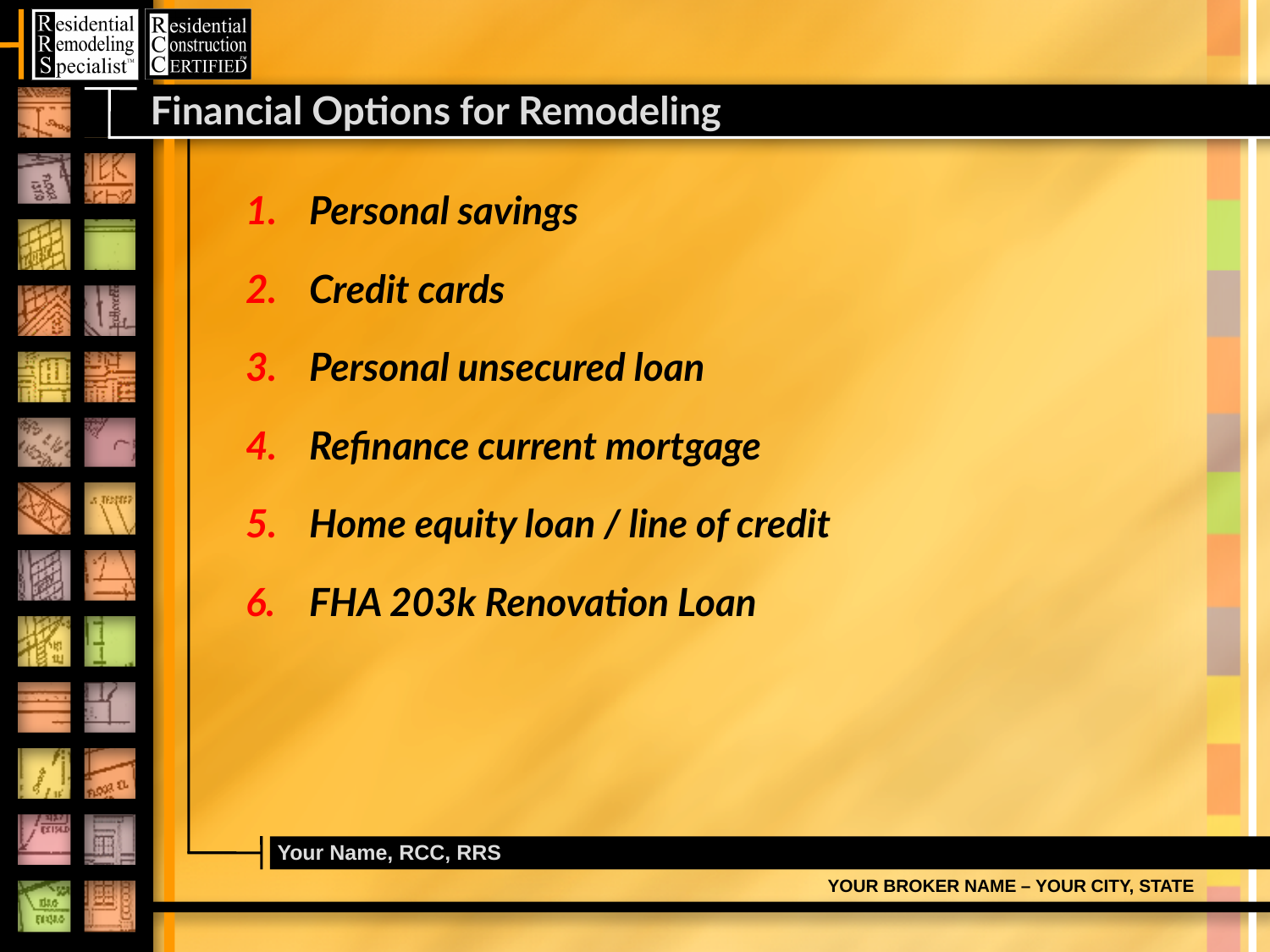

# Financial Options for Remodeling
Personal savings
Credit cards
Personal unsecured loan
Refinance current mortgage
Home equity loan / line of credit
FHA 203k Renovation Loan

Your Name, RCC, RRS